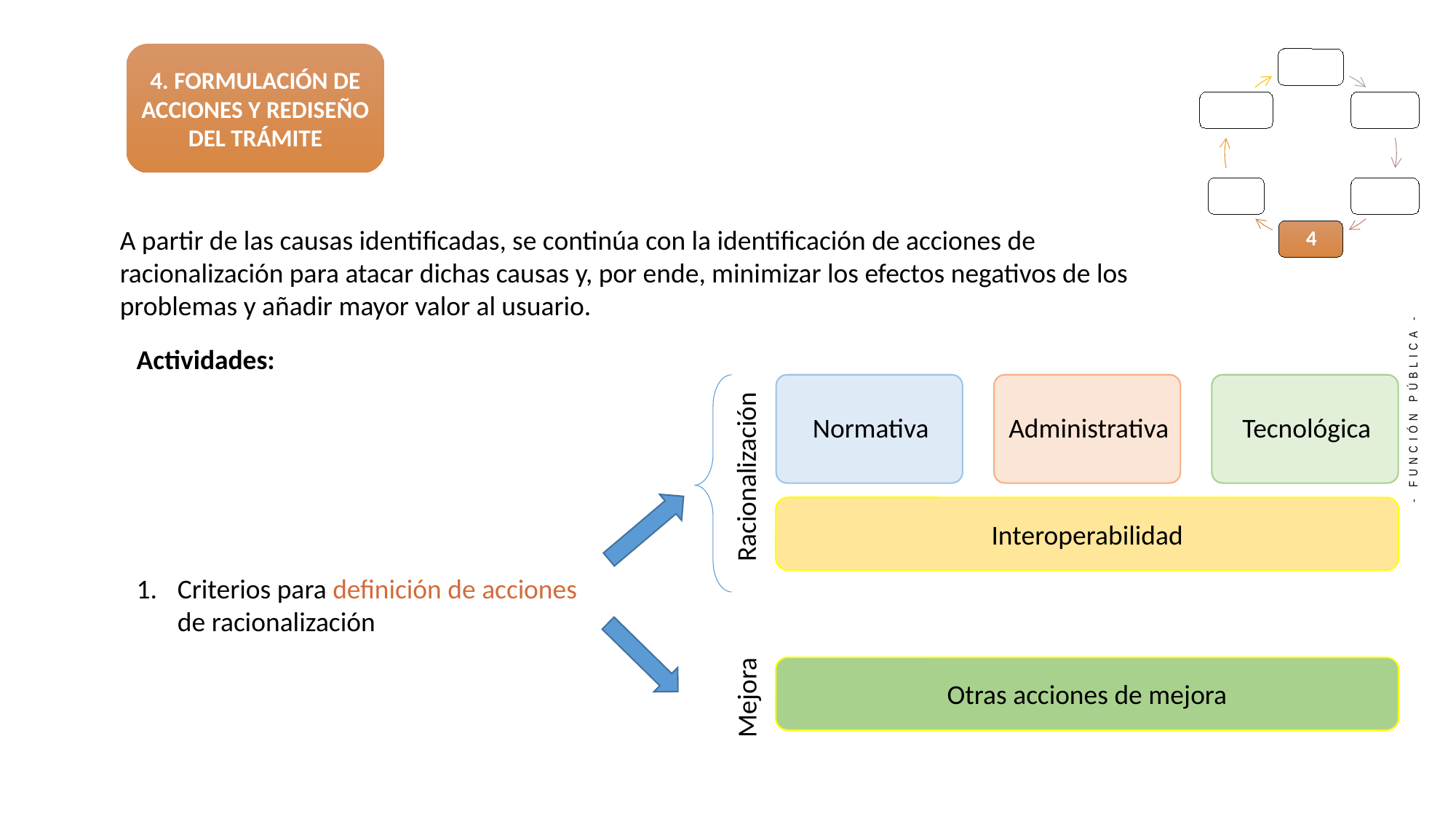

4. FORMULACIÓN DE ACCIONES Y REDISEÑO DEL TRÁMITE

4

A partir de las causas identificadas, se continúa con la identificación de acciones de racionalización para atacar dichas causas y, por ende, minimizar los efectos negativos de los problemas y añadir mayor valor al usuario.
Actividades:

Criterios para definición de acciones de racionalización

Normativa
Administrativa
Tecnológica
Racionalización
Interoperabilidad

Otras acciones de mejora
Mejora